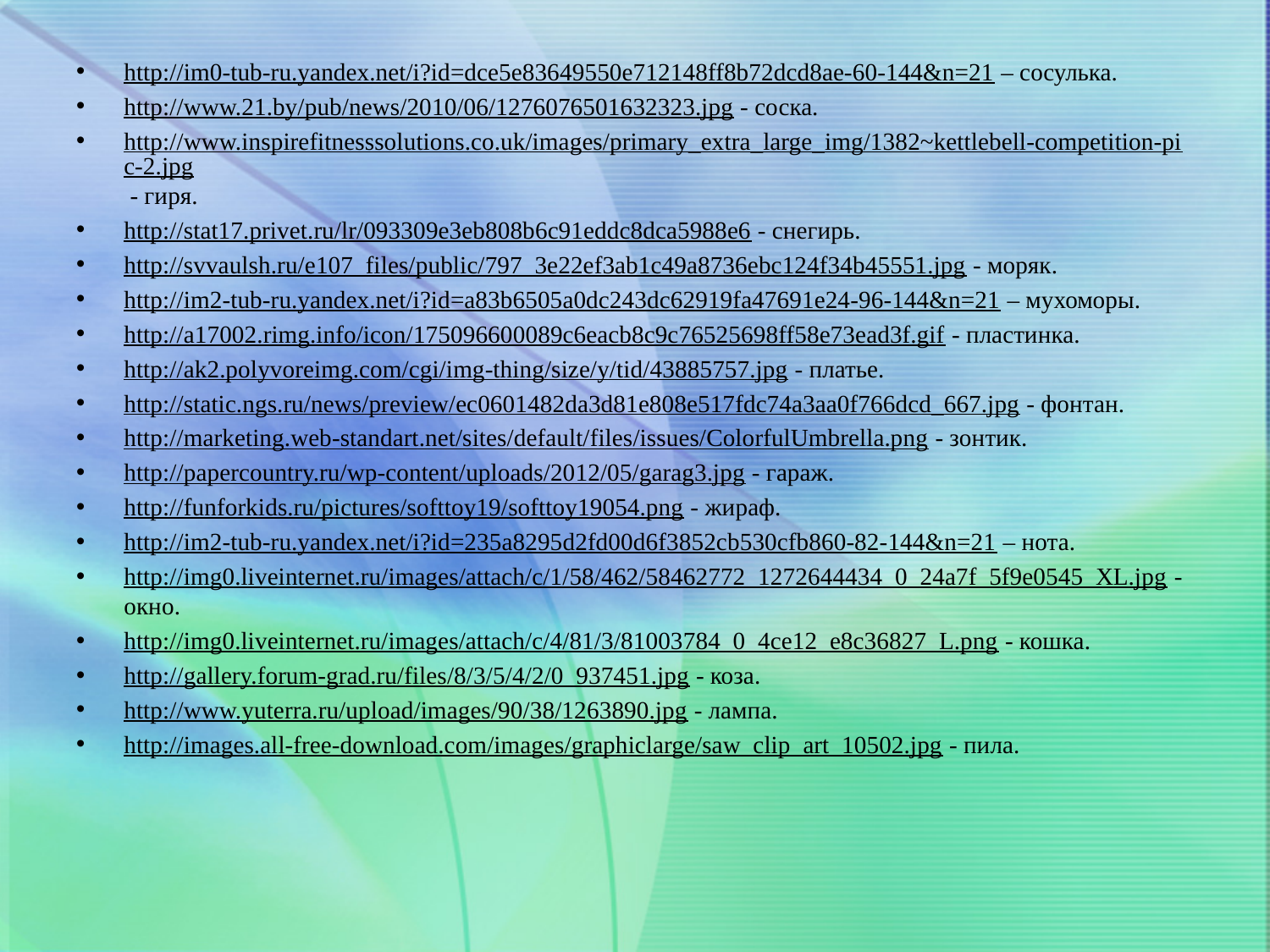

http://im0-tub-ru.yandex.net/i?id=dce5e83649550e712148ff8b72dcd8ae-60-144&n=21 – сосулька.
http://www.21.by/pub/news/2010/06/1276076501632323.jpg - соска.
http://www.inspirefitnesssolutions.co.uk/images/primary_extra_large_img/1382~kettlebell-competition-pic-2.jpg - гиря.
http://stat17.privet.ru/lr/093309e3eb808b6c91eddc8dca5988e6 - снегирь.
http://svvaulsh.ru/e107_files/public/797_3e22ef3ab1c49a8736ebc124f34b45551.jpg - моряк.
http://im2-tub-ru.yandex.net/i?id=a83b6505a0dc243dc62919fa47691e24-96-144&n=21 – мухоморы.
http://a17002.rimg.info/icon/175096600089c6eacb8c9c76525698ff58e73ead3f.gif - пластинка.
http://ak2.polyvoreimg.com/cgi/img-thing/size/y/tid/43885757.jpg - платье.
http://static.ngs.ru/news/preview/ec0601482da3d81e808e517fdc74a3aa0f766dcd_667.jpg - фонтан.
http://marketing.web-standart.net/sites/default/files/issues/ColorfulUmbrella.png - зонтик.
http://papercountry.ru/wp-content/uploads/2012/05/garag3.jpg - гараж.
http://funforkids.ru/pictures/softtoy19/softtoy19054.png - жираф.
http://im2-tub-ru.yandex.net/i?id=235a8295d2fd00d6f3852cb530cfb860-82-144&n=21 – нота.
http://img0.liveinternet.ru/images/attach/c/1/58/462/58462772_1272644434_0_24a7f_5f9e0545_XL.jpg - окно.
http://img0.liveinternet.ru/images/attach/c/4/81/3/81003784_0_4ce12_e8c36827_L.png - кошка.
http://gallery.forum-grad.ru/files/8/3/5/4/2/0_937451.jpg - коза.
http://www.yuterra.ru/upload/images/90/38/1263890.jpg - лампа.
http://images.all-free-download.com/images/graphiclarge/saw_clip_art_10502.jpg - пила.